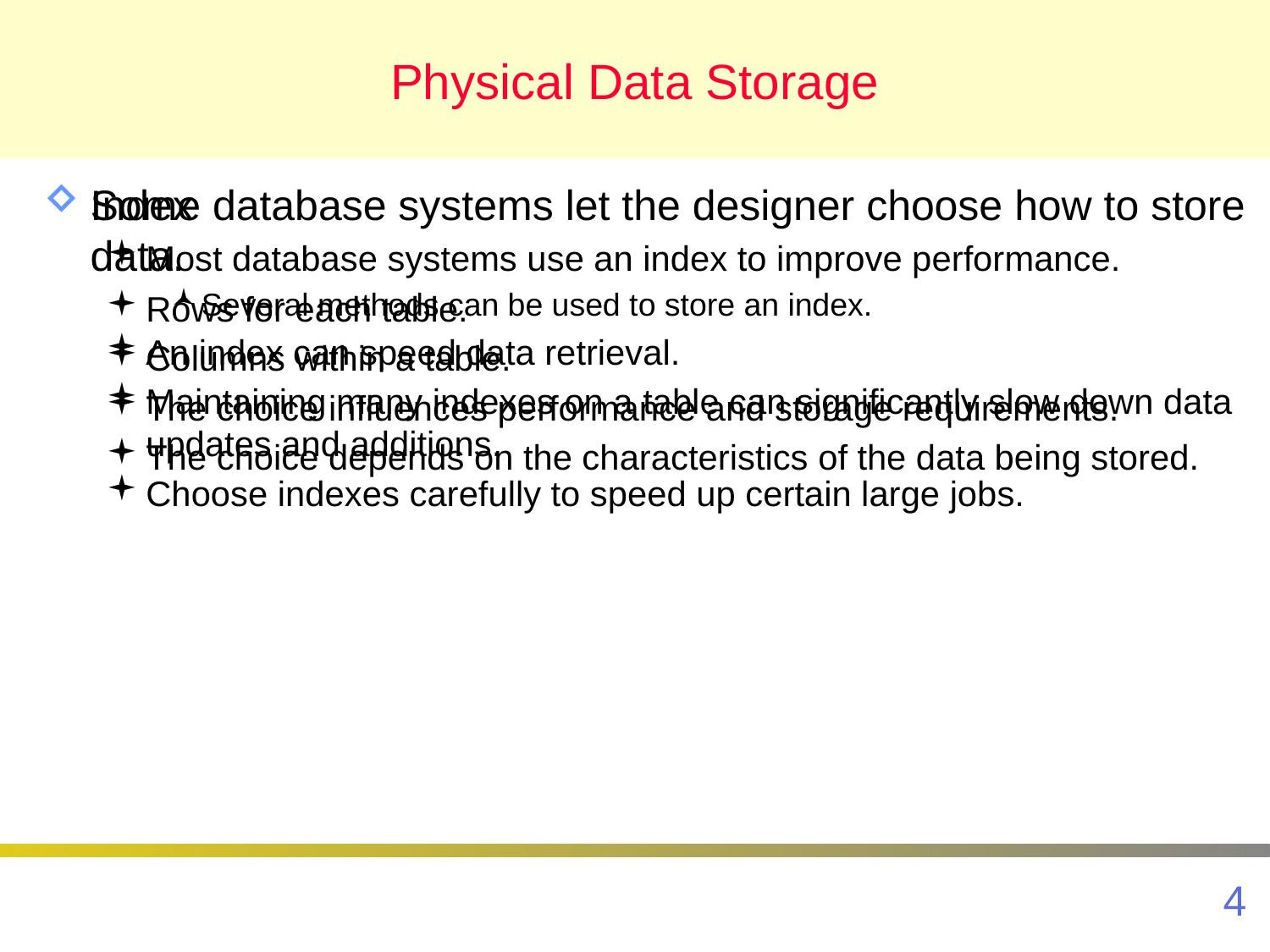

# Physical Data Storage
Some database systems let the designer choose how to store data.
Rows for each table.
Columns within a table.
The choice influences performance and storage requirements.
The choice depends on the characteristics of the data being stored.
Index
Most database systems use an index to improve performance.
Several methods can be used to store an index.
An index can speed data retrieval.
Maintaining many indexes on a table can significantly slow down data updates and additions.
Choose indexes carefully to speed up certain large jobs.
4